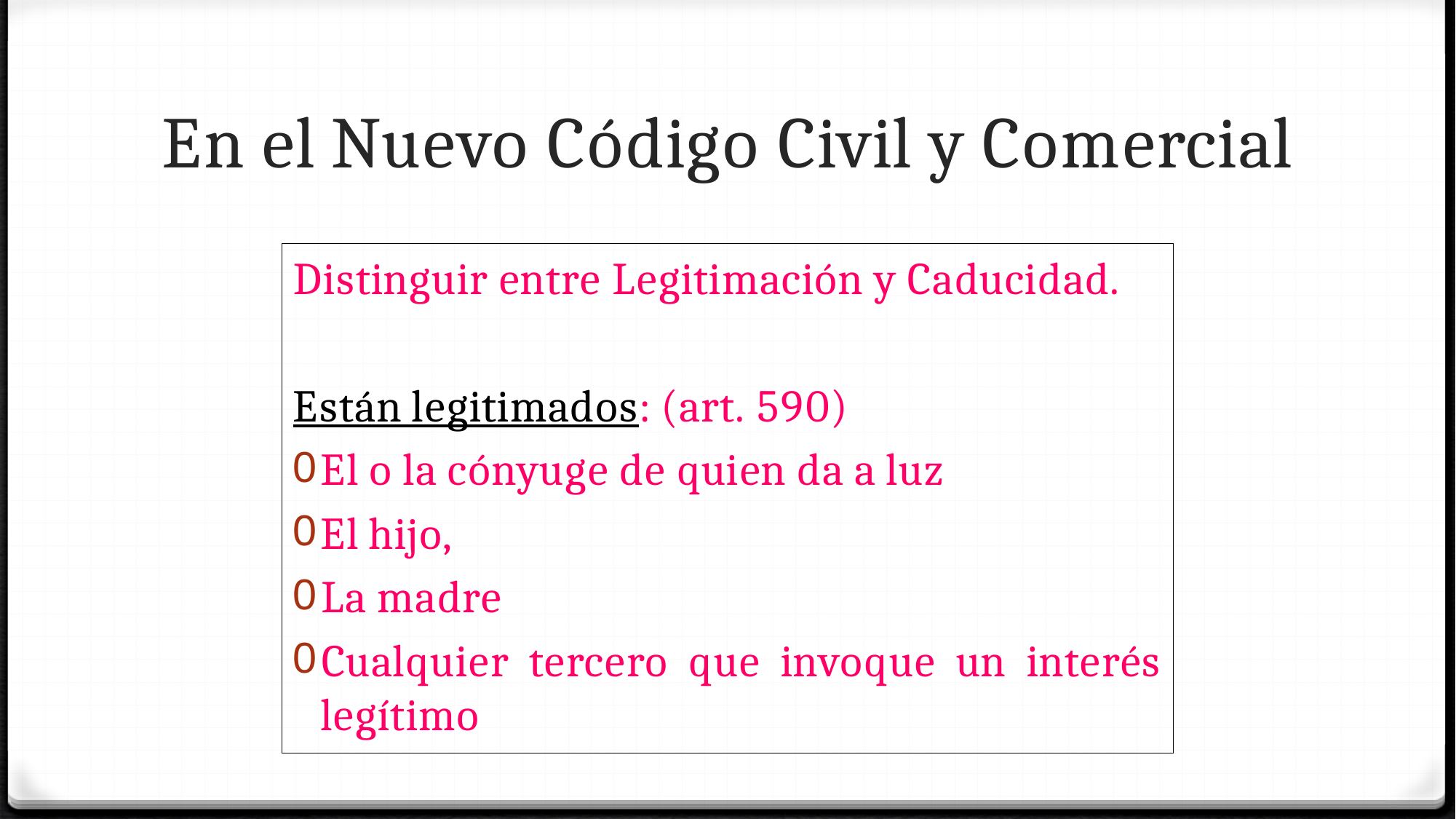

# En el Nuevo Código Civil y Comercial
Distinguir entre Legitimación y Caducidad.

Están legitimados: (art. 590)
El o la cónyuge de quien da a luz
El hijo,
La madre
Cualquier tercero que invoque un interés legítimo